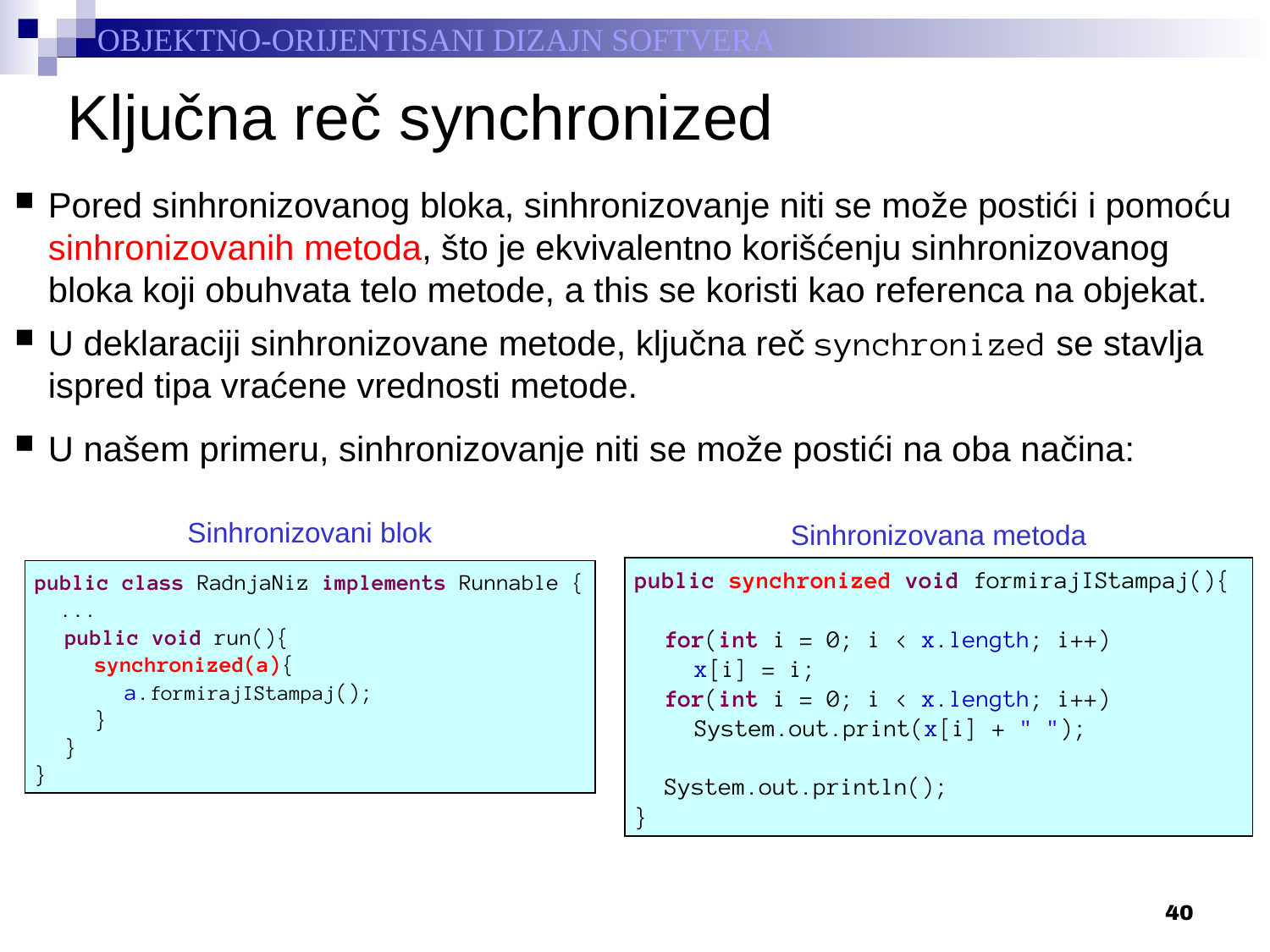

# Ključna reč synchronized
Pored sinhronizovanog bloka, sinhronizovanje niti se može postići i pomoću sinhronizovanih metoda, što je ekvivalentno korišćenju sinhronizovanog bloka koji obuhvata telo metode, a this se koristi kao referenca na objekat.
U deklaraciji sinhronizovane metode, ključna reč synchronized se stavlja ispred tipa vraćene vrednosti metode.
U našem primeru, sinhronizovanje niti se može postići na oba načina:
Sinhronizovani blok
Sinhronizovana metoda
public synchronized void formirajIStampaj(){

	for(int i = 0; i < x.length; i++)
		x[i] = i;
	for(int i = 0; i < x.length; i++)
		System.out.print(x[i] + " ");

	System.out.println();
}
public class RadnjaNiz implements Runnable {
  ...
	public void run(){
		synchronized(a){
			a.formirajIStampaj();
		}
	}
}
40